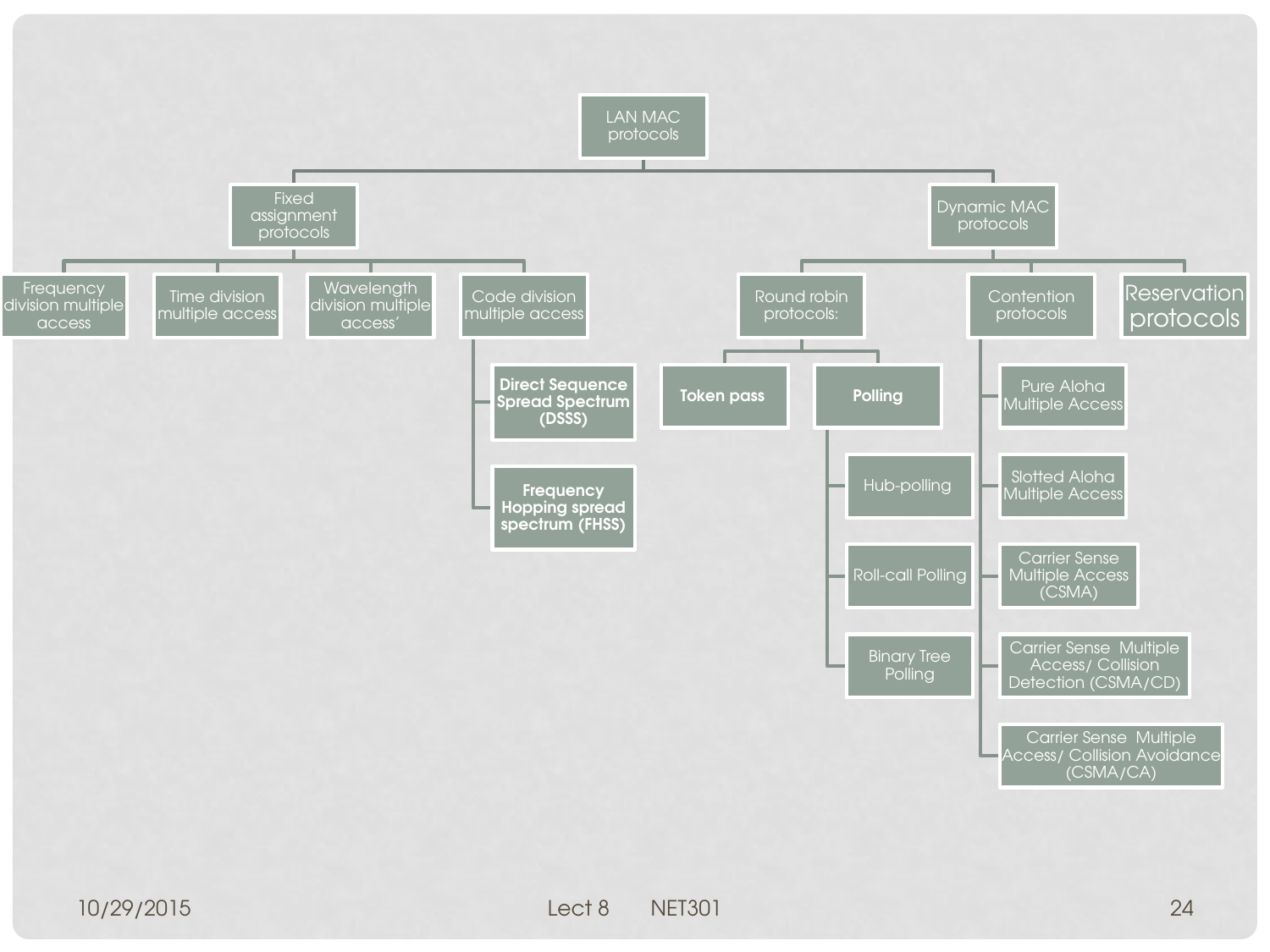

LAN MAC protocols
Fixed assignment protocols
Frequency division multiple access
Time division multiple access
Wavelength division multiple access’
Code division multiple access
Direct Sequence Spread Spectrum (DSSS)
Frequency Hopping spread spectrum (FHSS)
Dynamic MAC protocols
Round robin protocols:
Token pass
Polling
Hub-polling
Roll-call Polling
Binary Tree Polling
Contention protocols
Pure Aloha Multiple Access
Slotted Aloha Multiple Access
Carrier Sense Multiple Access (CSMA)
Carrier Sense  Multiple Access/ Collision Detection (CSMA/CD)
Carrier Sense  Multiple Access/ Collision Avoidance (CSMA/CA)
Reservation protocols
10/29/2015
Lect 8       NET301
24